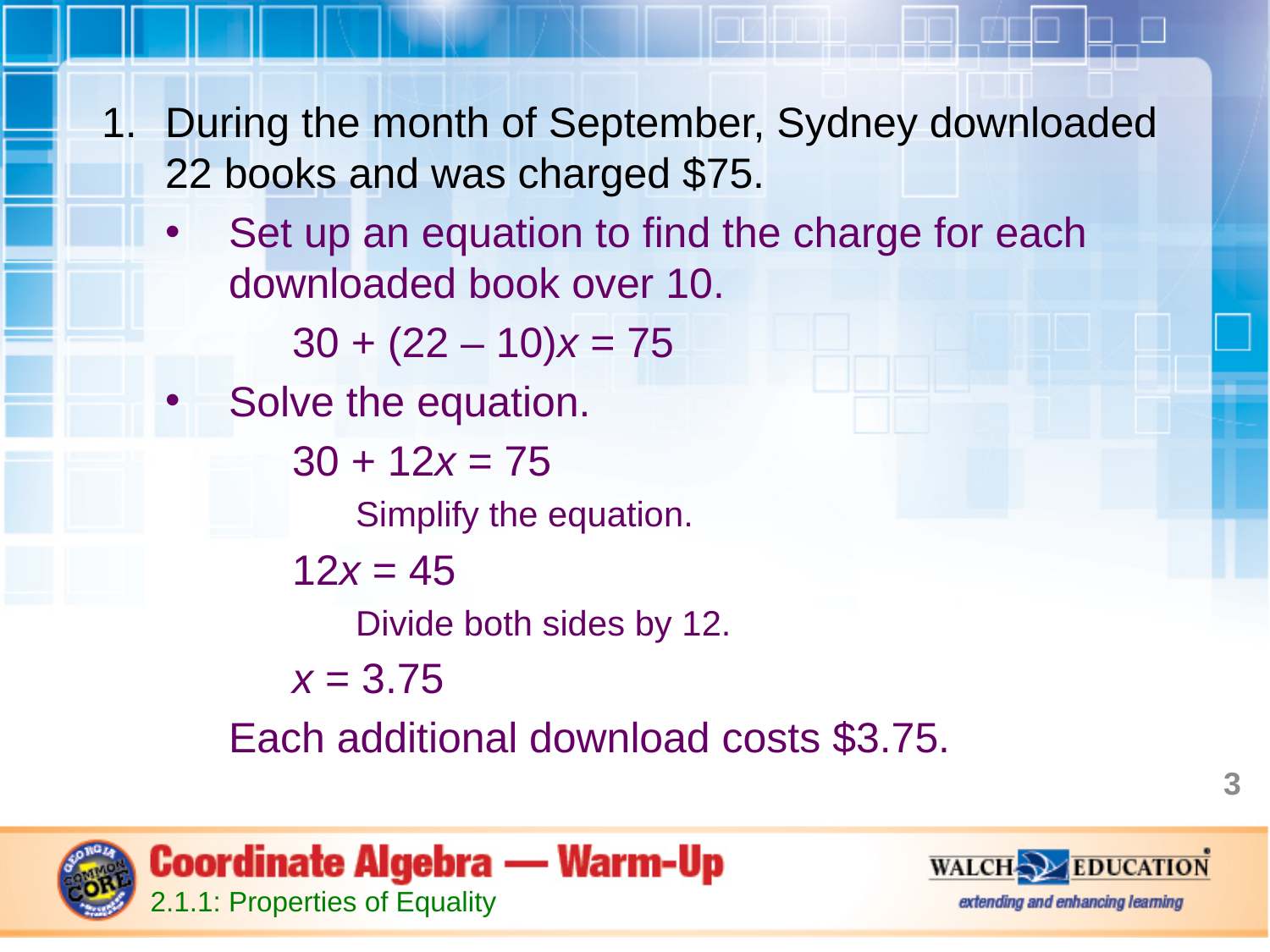

During the month of September, Sydney downloaded 22 books and was charged $75.
Set up an equation to find the charge for each downloaded book over 10.
30 + (22 – 10)x = 75
Solve the equation.
30 + 12x = 75
Simplify the equation.
12x = 45
Divide both sides by 12.
x = 3.75
Each additional download costs $3.75.

3
2.1.1: Properties of Equality